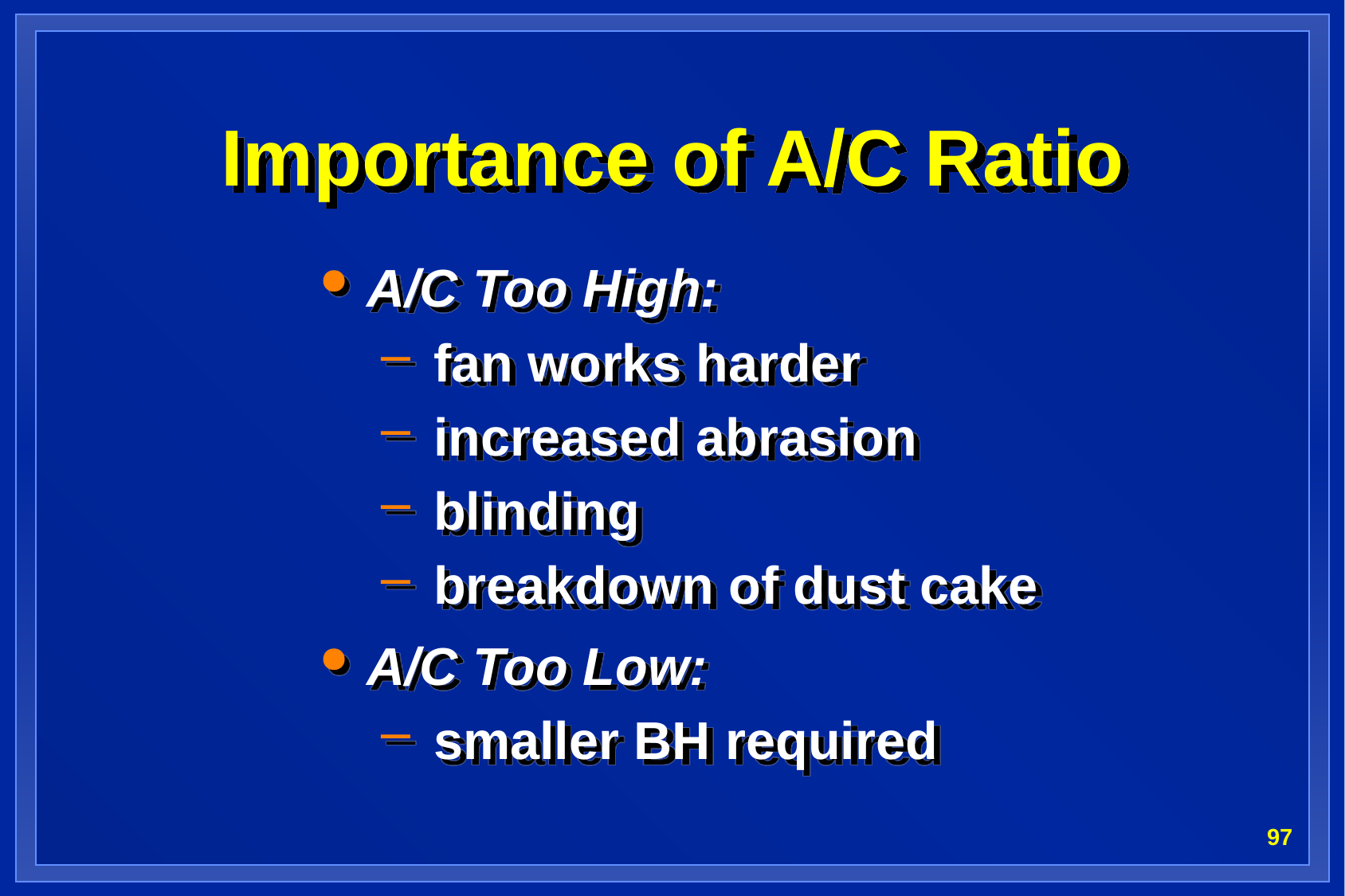

# Importance of A/C Ratio

A/C Too High:
 fan works harder
 increased abrasion
 blinding
 breakdown of dust cake
A/C Too Low:
 smaller BH required
97